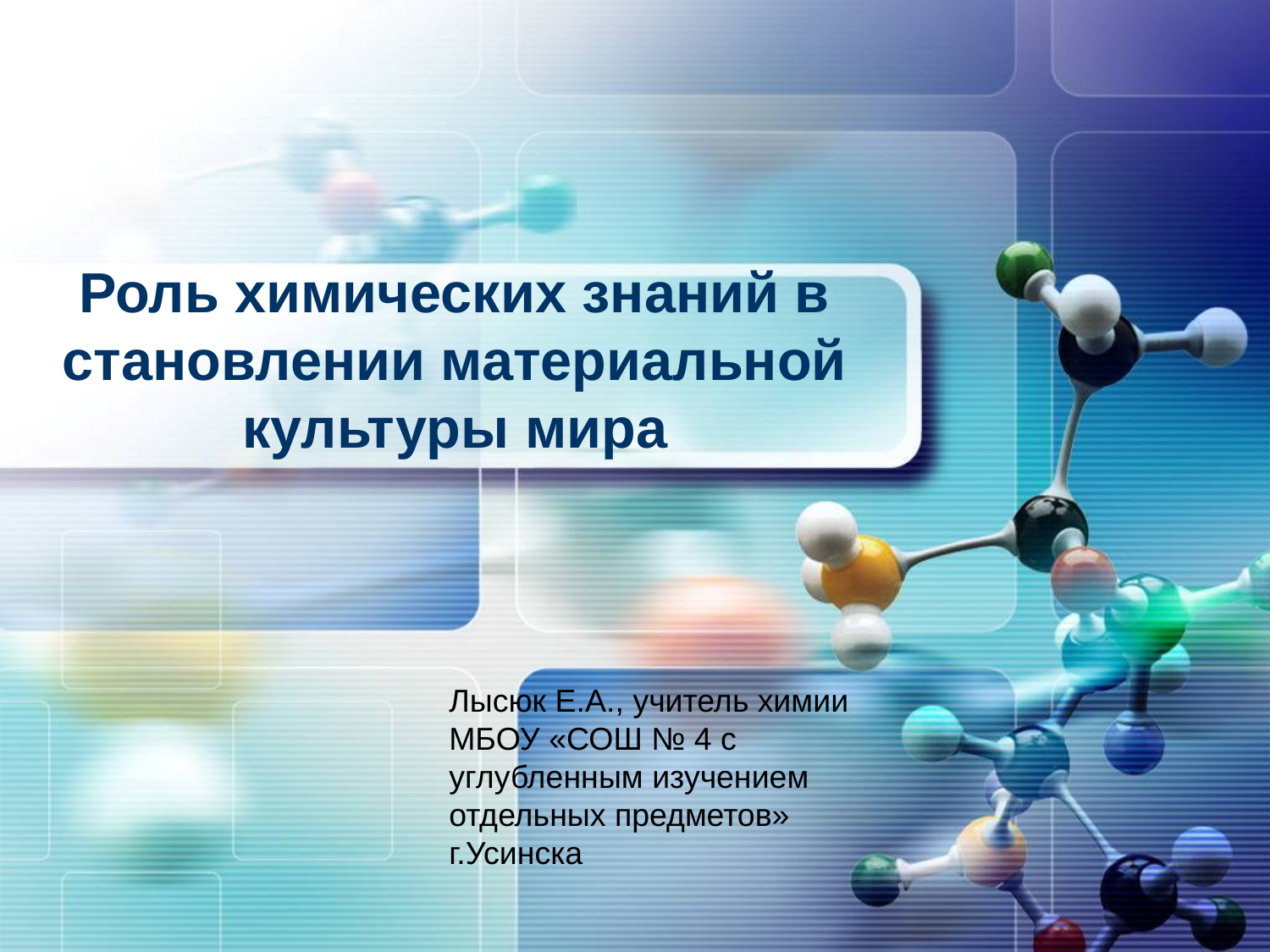

# Роль химических знаний в становлении материальной культуры мира
Лысюк Е.А., учитель химии
МБОУ «СОШ № 4 с углубленным изучением отдельных предметов» г.Усинска